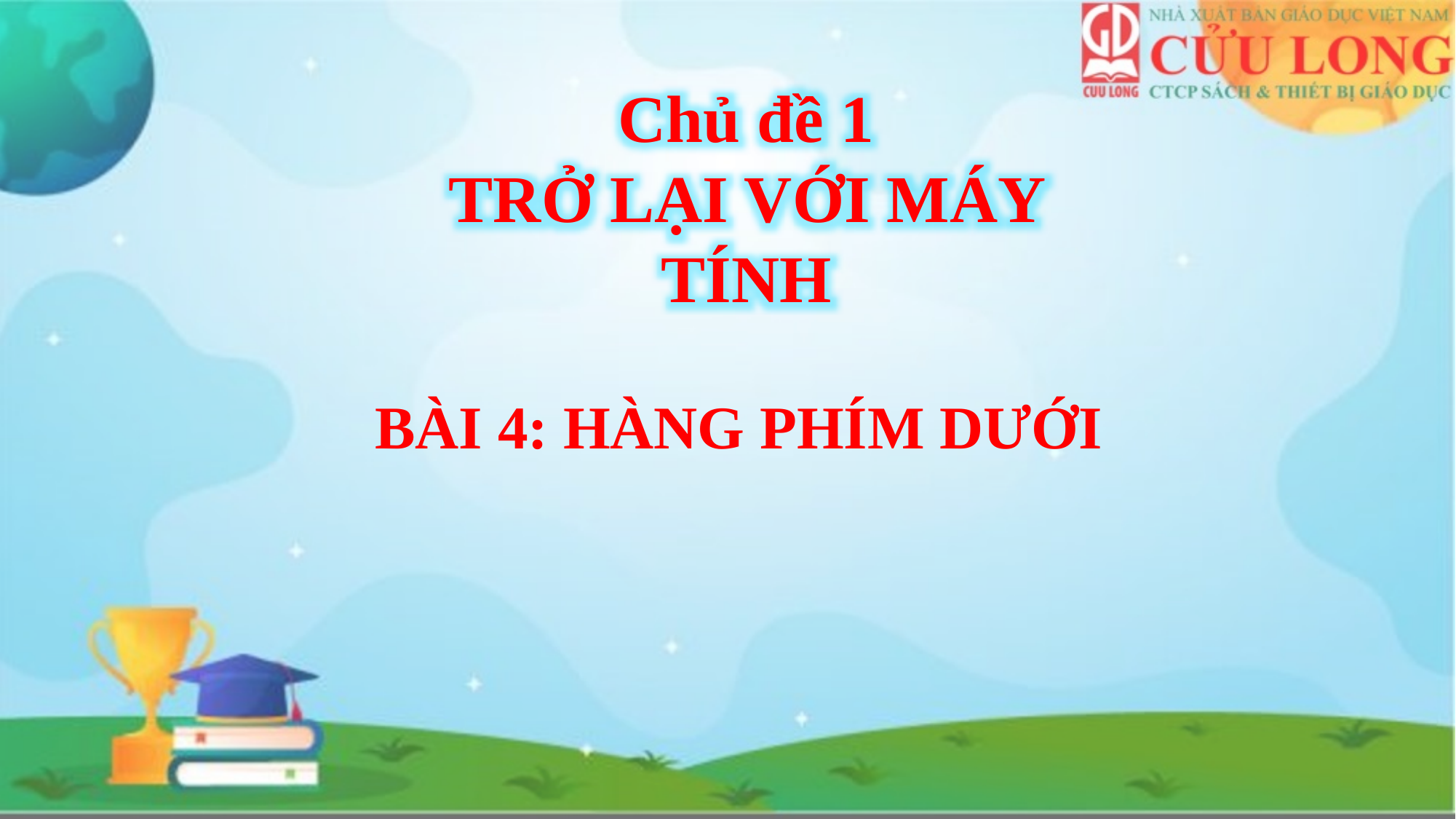

Chủ đề 1
TRỞ LẠI VỚI MÁY TÍNH
BÀI 4: HÀNG PHÍM DƯỚI